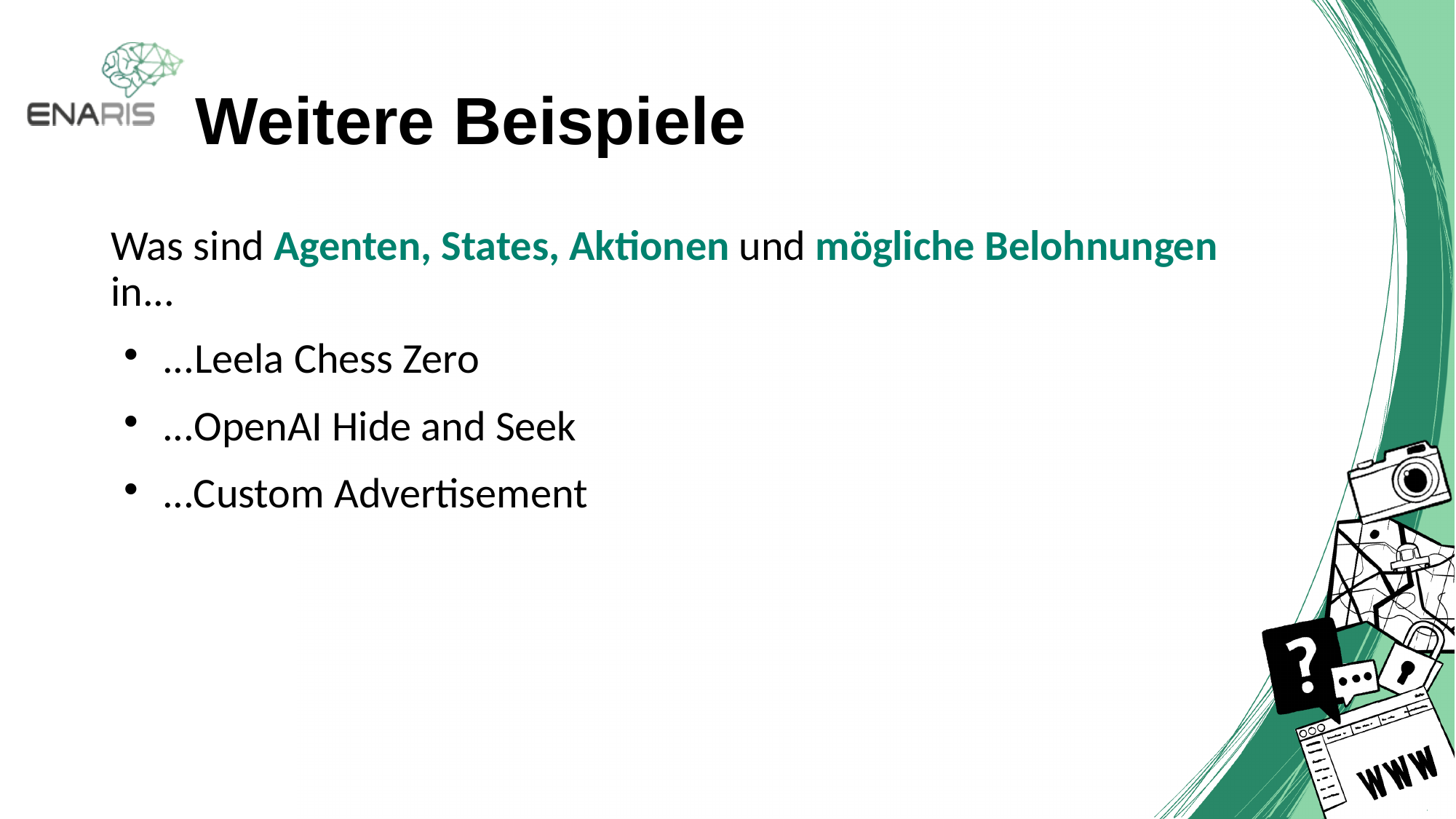

# Weitere Beispiele
Was sind Agenten, States, Aktionen und mögliche Belohnungen in...
...Leela Chess Zero
...OpenAI Hide and Seek
...Custom Advertisement